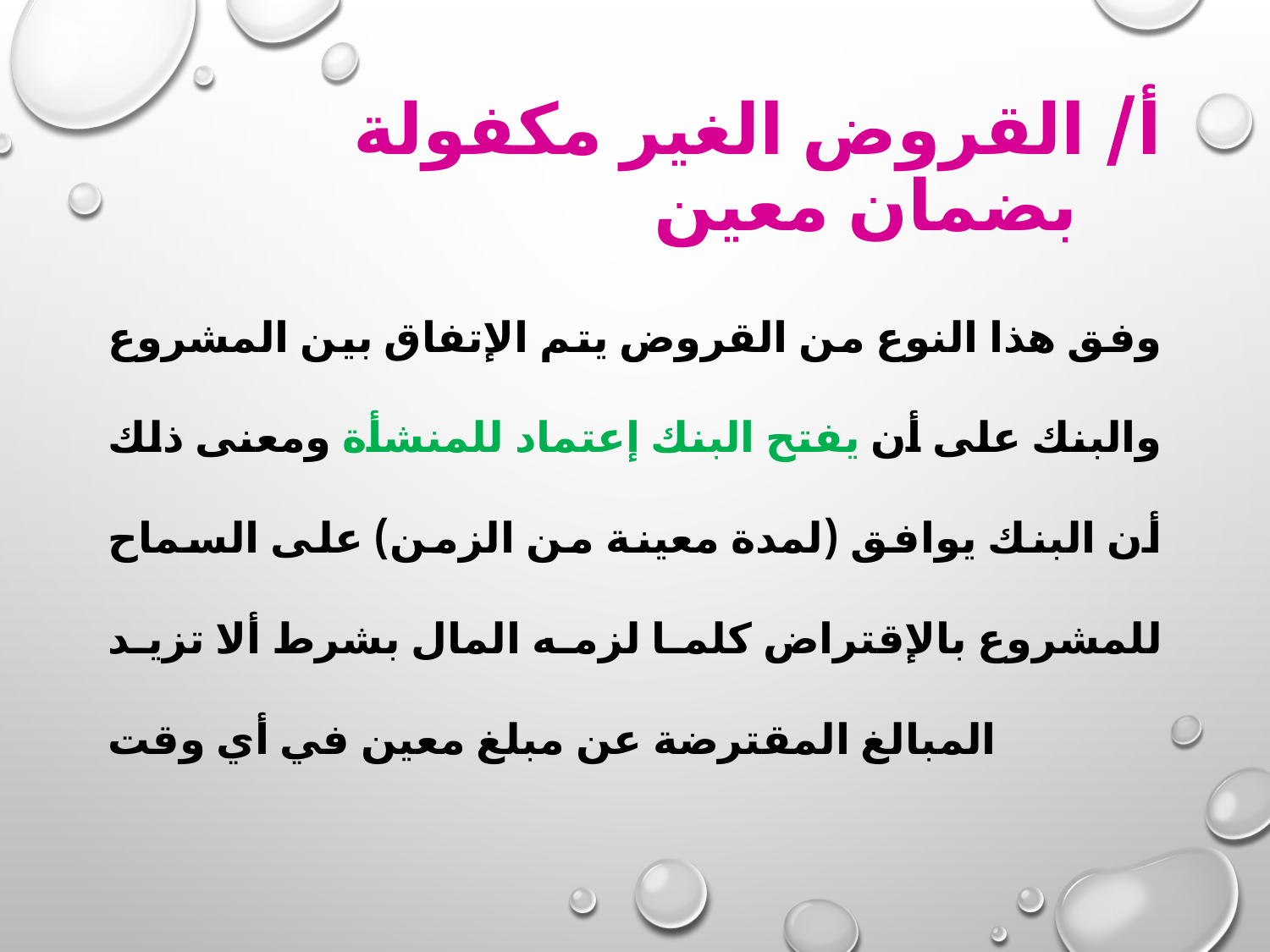

# أ/ القروض الغير مكفولة بضمان معين
وفق هذا النوع من القروض يتم الإتفاق بين المشروع والبنك على أن يفتح البنك إعتماد للمنشأة ومعنى ذلك أن البنك يوافق (لمدة معينة من الزمن) على السماح للمشروع بالإقتراض كلما لزمه المال بشرط ألا تزيد المبالغ المقترضة عن مبلغ معين في أي وقت